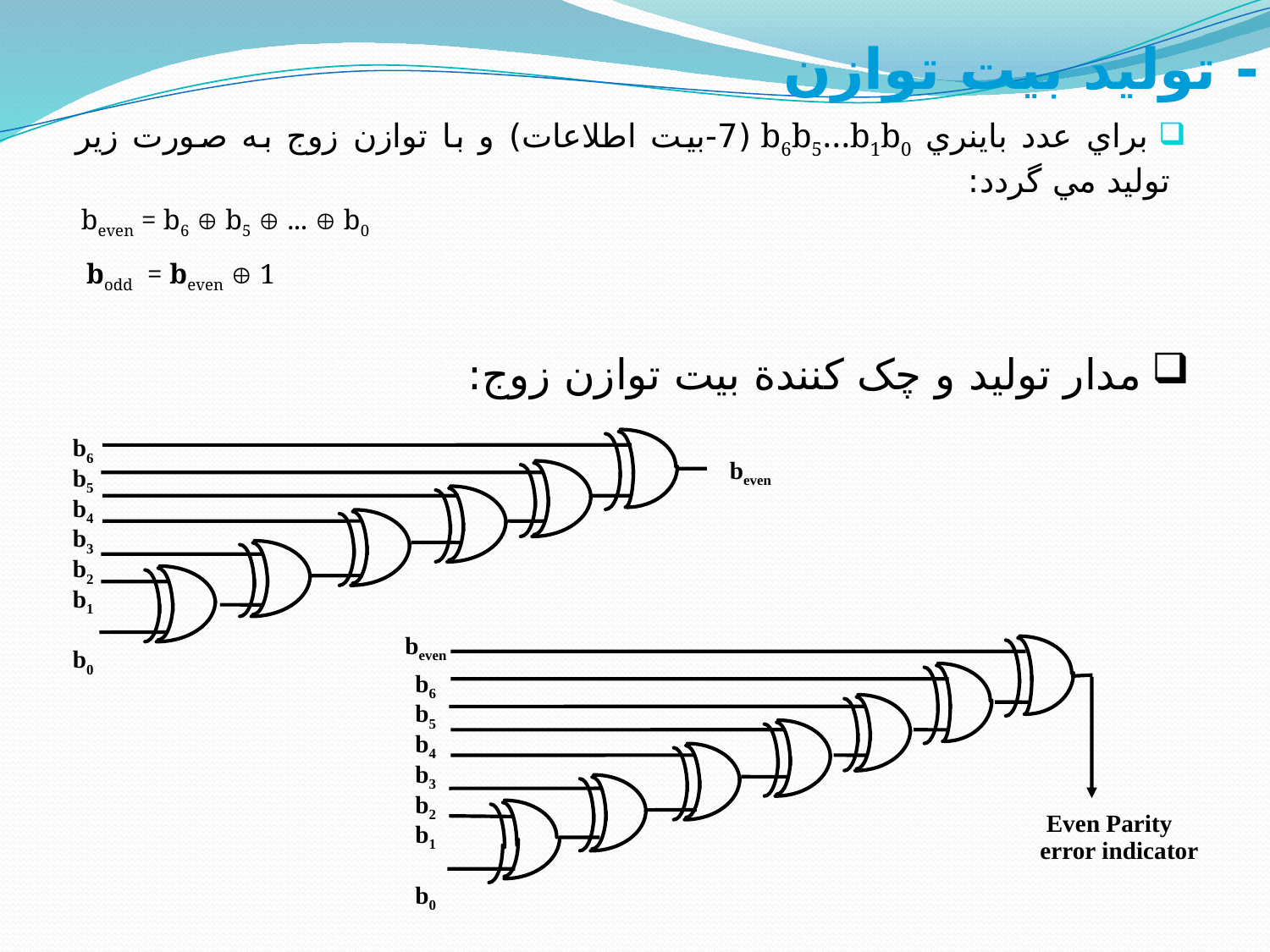

# - توليد بيت توازن
براي عدد باينري b6b5…b1b0 (7-بيت اطلاعات) و با توازن زوج به صورت زير توليد مي گردد:
 beven = b6 ⊕ b5 ⊕ ... ⊕ b0

  bodd  = beven ⊕ 1

مدار توليد و چک كنندة بيت توازن زوج:

b6
b5
b4
b3
b2
b1

b0

beven
beven

b6
b5
b4
b3
b2
b1

b0

Even Parity
error indicator